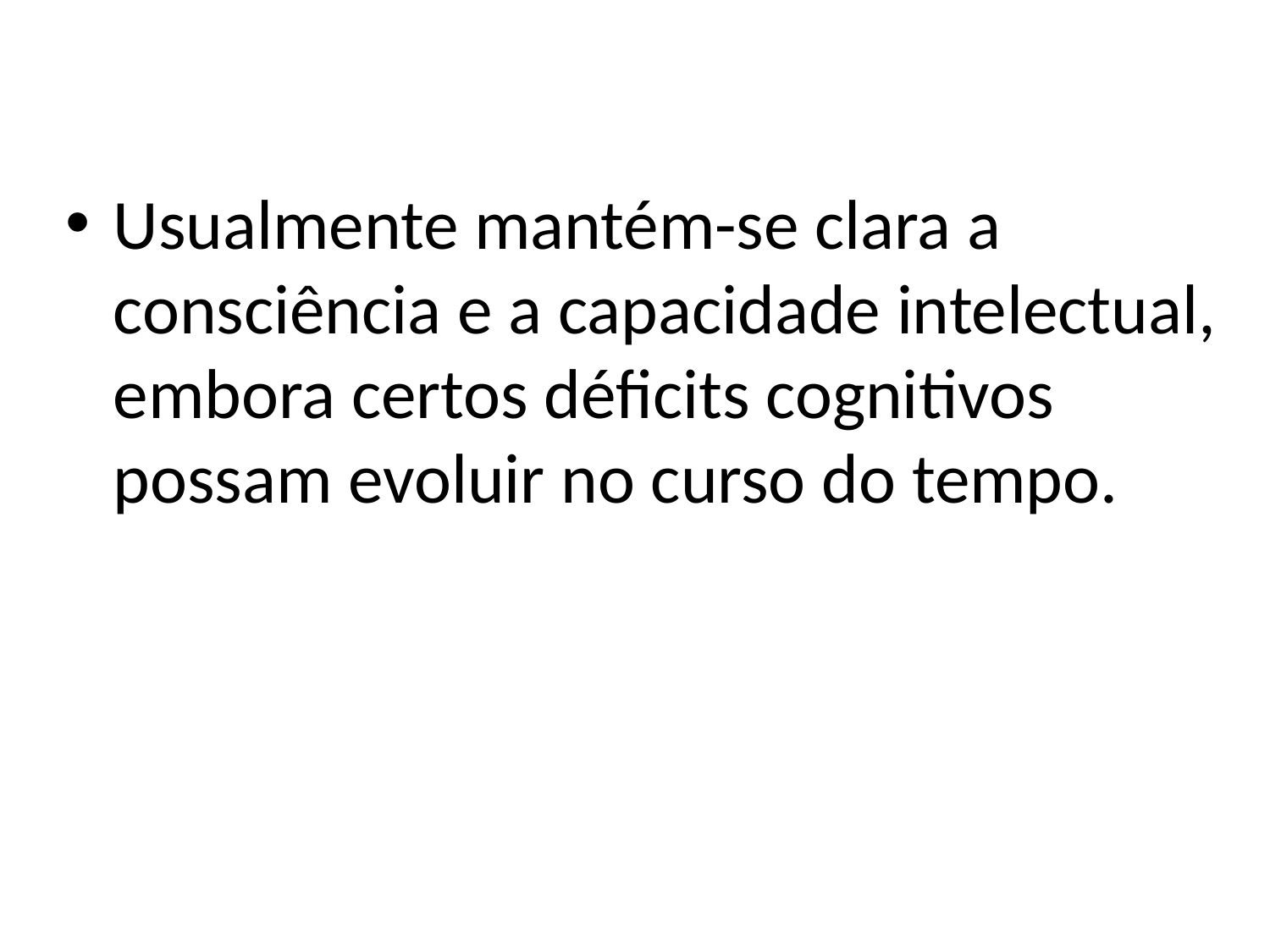

Usualmente mantém-se clara a consciência e a capacidade intelectual, embora certos déficits cognitivos possam evoluir no curso do tempo.